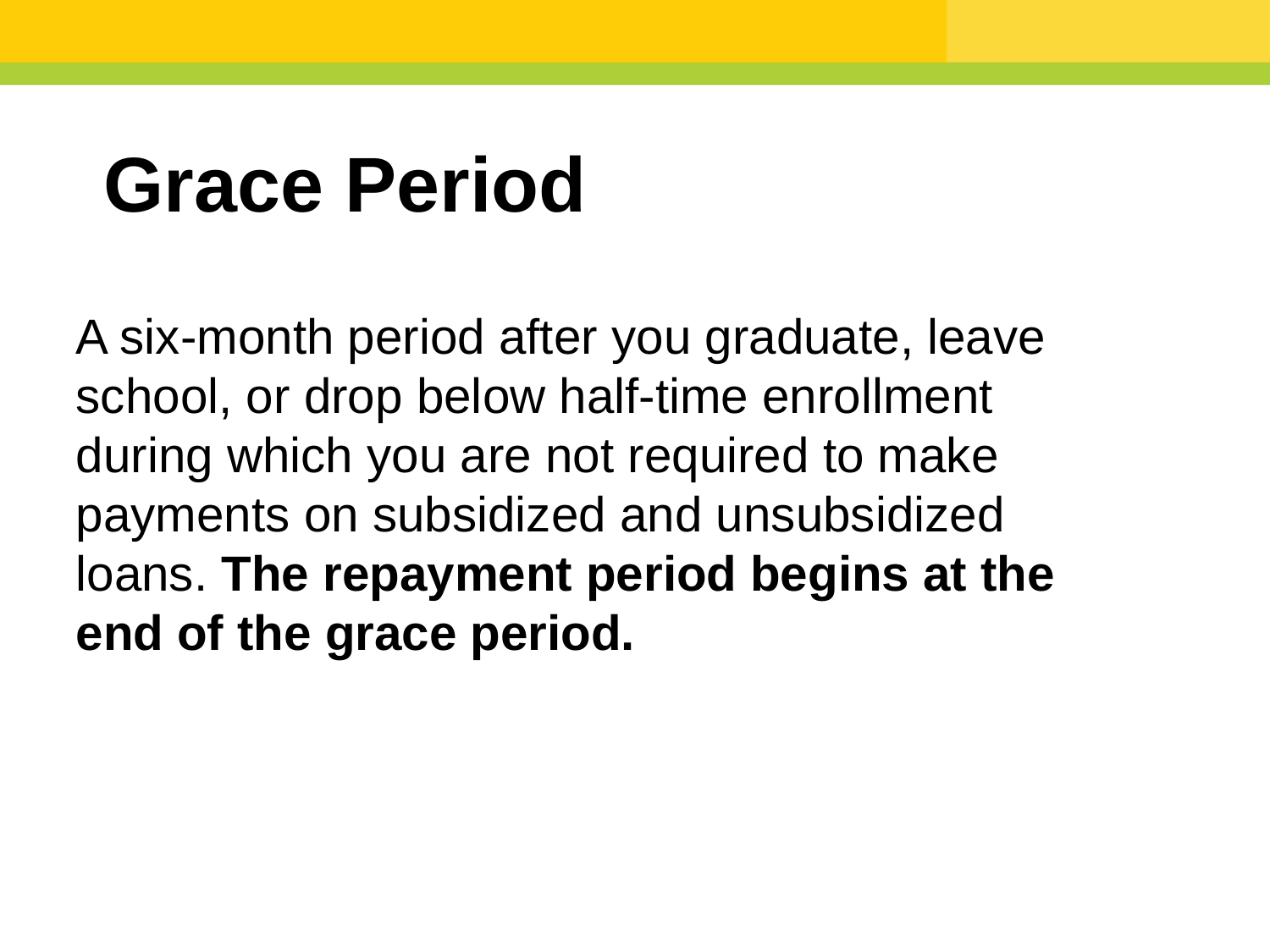

Grace Period
A six-month period after you graduate, leave
school, or drop below half-time enrollment during which you are not required to make payments on subsidized and unsubsidized loans. The repayment period begins at the end of the grace period.